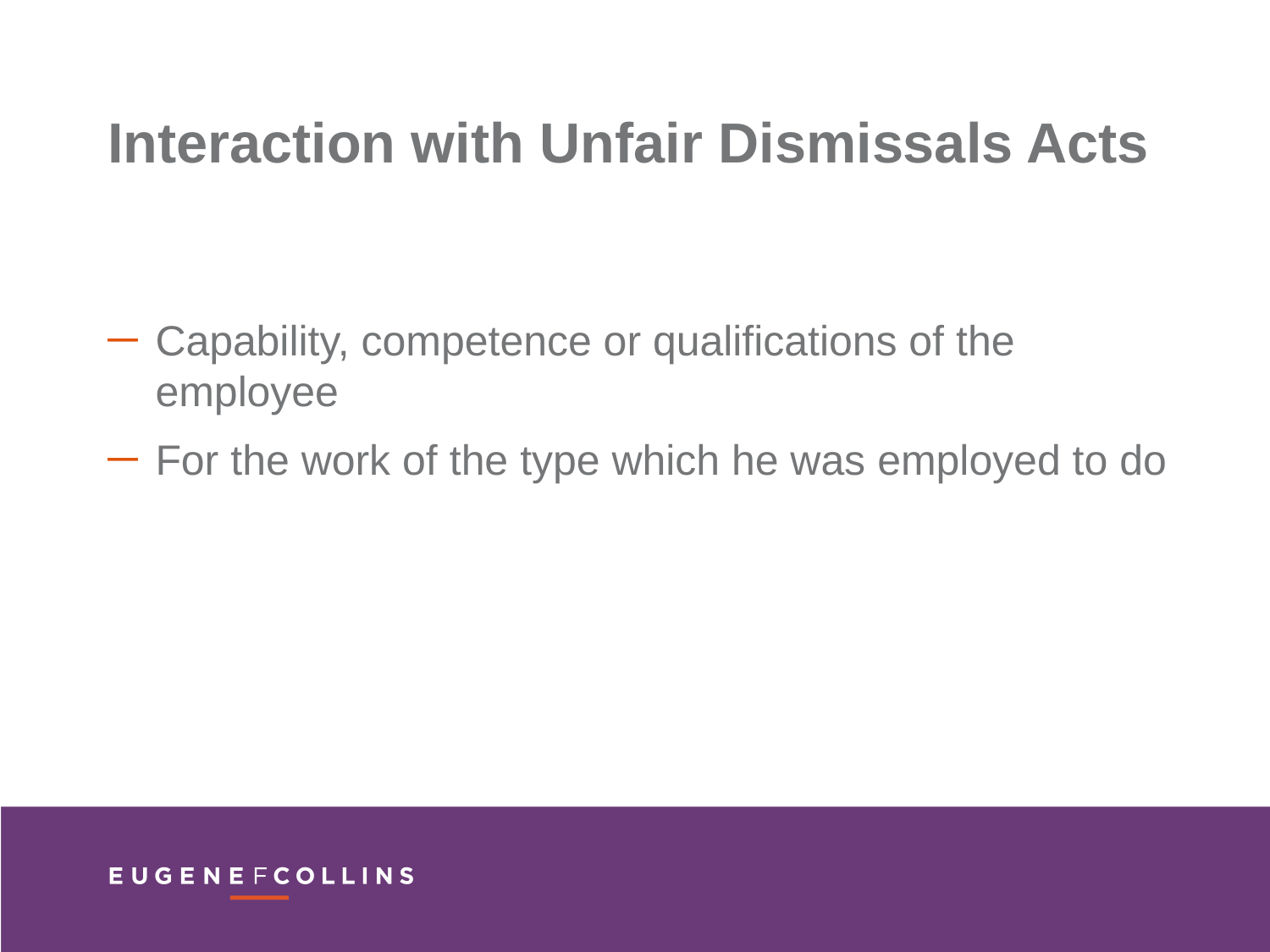

Interaction with Unfair Dismissals Acts
Capability, competence or qualifications of the employee
For the work of the type which he was employed to do